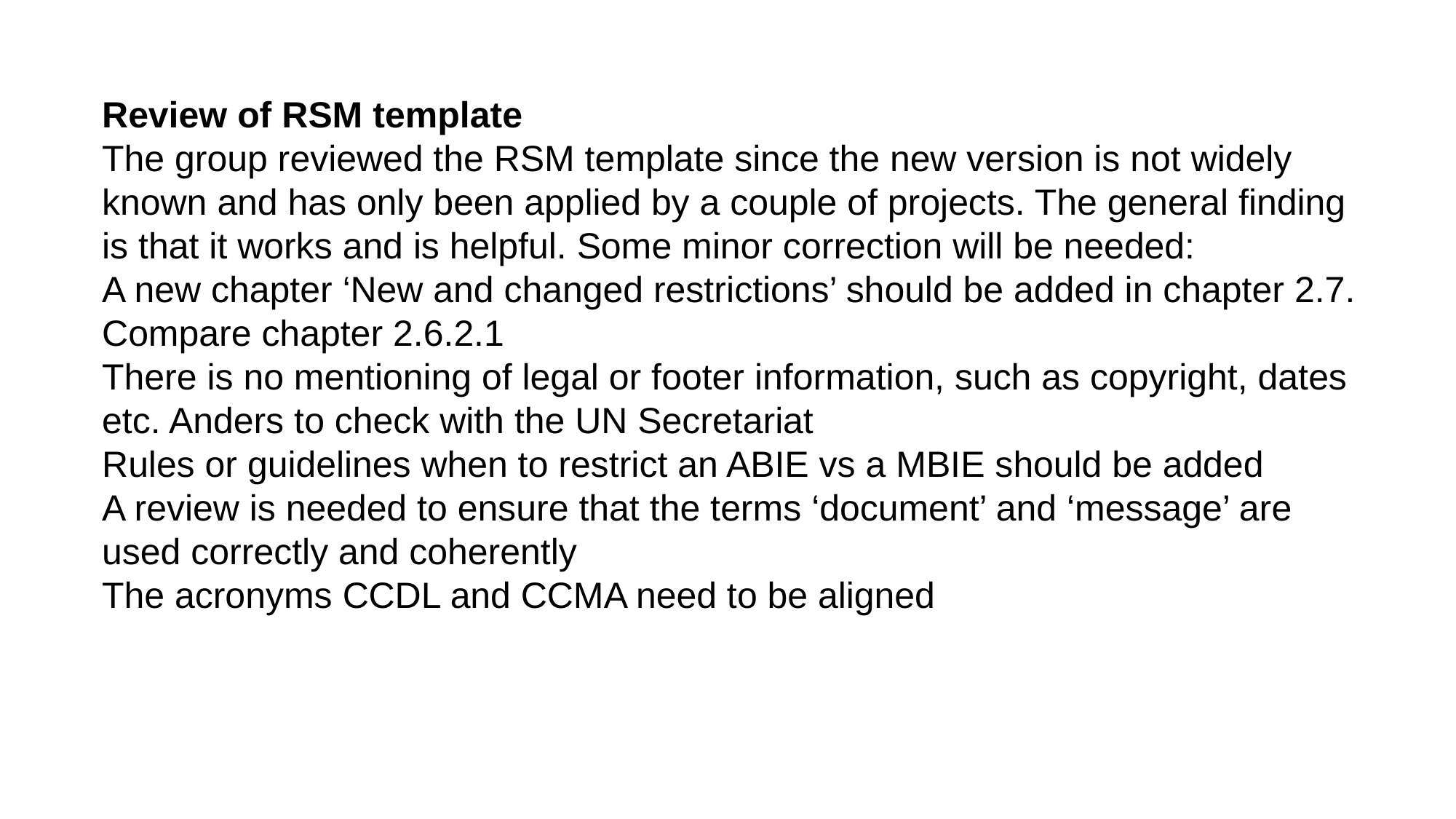

Review of RSM template
The group reviewed the RSM template since the new version is not widely known and has only been applied by a couple of projects. The general finding is that it works and is helpful. Some minor correction will be needed:
A new chapter ‘New and changed restrictions’ should be added in chapter 2.7. Compare chapter 2.6.2.1
There is no mentioning of legal or footer information, such as copyright, dates etc. Anders to check with the UN Secretariat
Rules or guidelines when to restrict an ABIE vs a MBIE should be added
A review is needed to ensure that the terms ‘document’ and ‘message’ are used correctly and coherently
The acronyms CCDL and CCMA need to be aligned